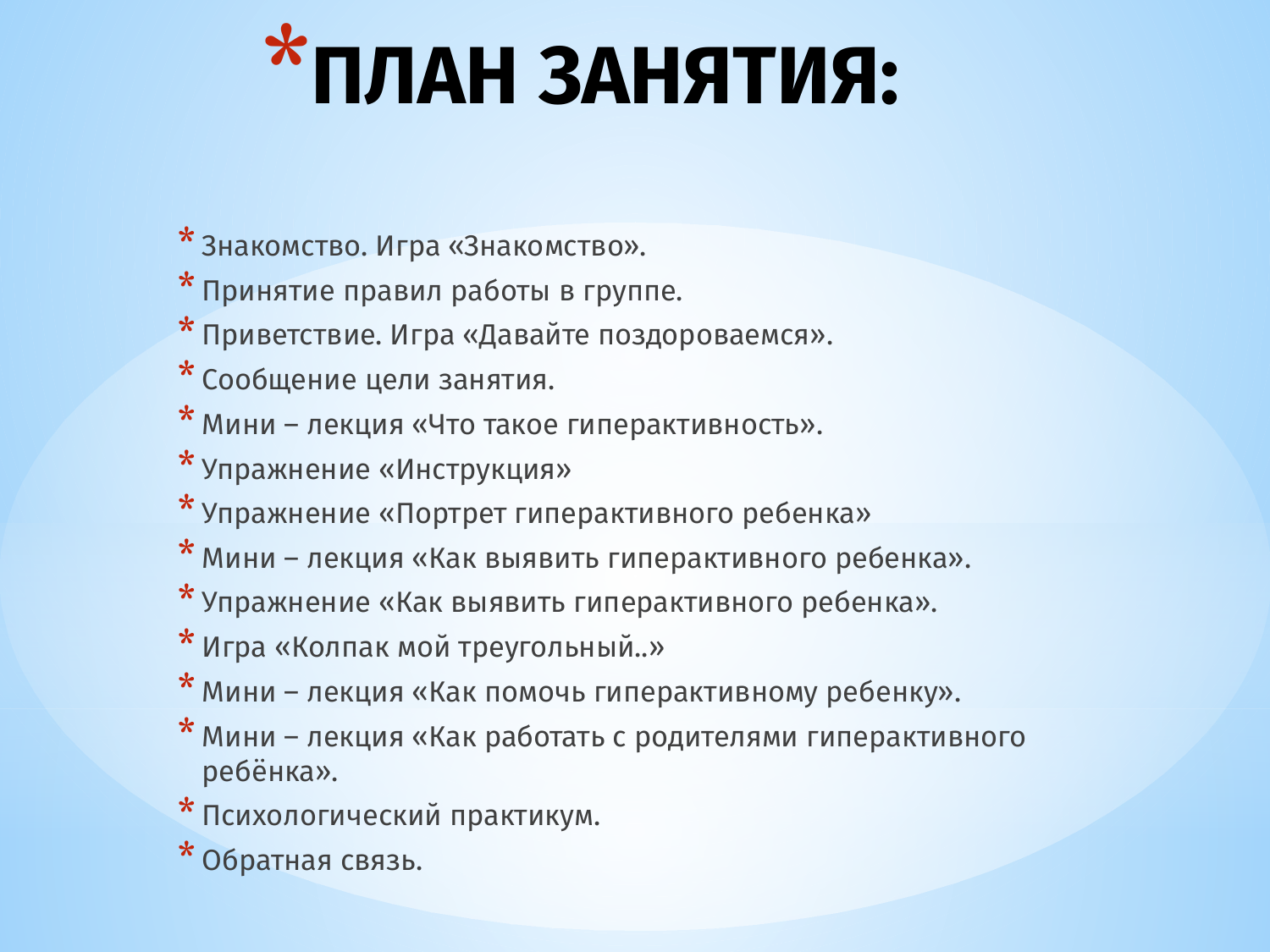

# ПЛАН ЗАНЯТИЯ:

Знакомство. Игра «Знакомство».
Принятие правил работы в группе.
Приветствие. Игра «Давайте поздороваемся».
Сообщение цели занятия.
Мини – лекция «Что такое гиперактивность».
Упражнение «Инструкция»
Упражнение «Портрет гиперактивного ребенка»
Мини – лекция «Как выявить гиперактивного ребенка».
Упражнение «Как выявить гиперактивного ребенка».
Игра «Колпак мой треугольный..»
Мини – лекция «Как помочь гиперактивному ребенку».
Мини – лекция «Как работать с родителями гиперактивного ребёнка».
Психологический практикум.
Обратная связь.